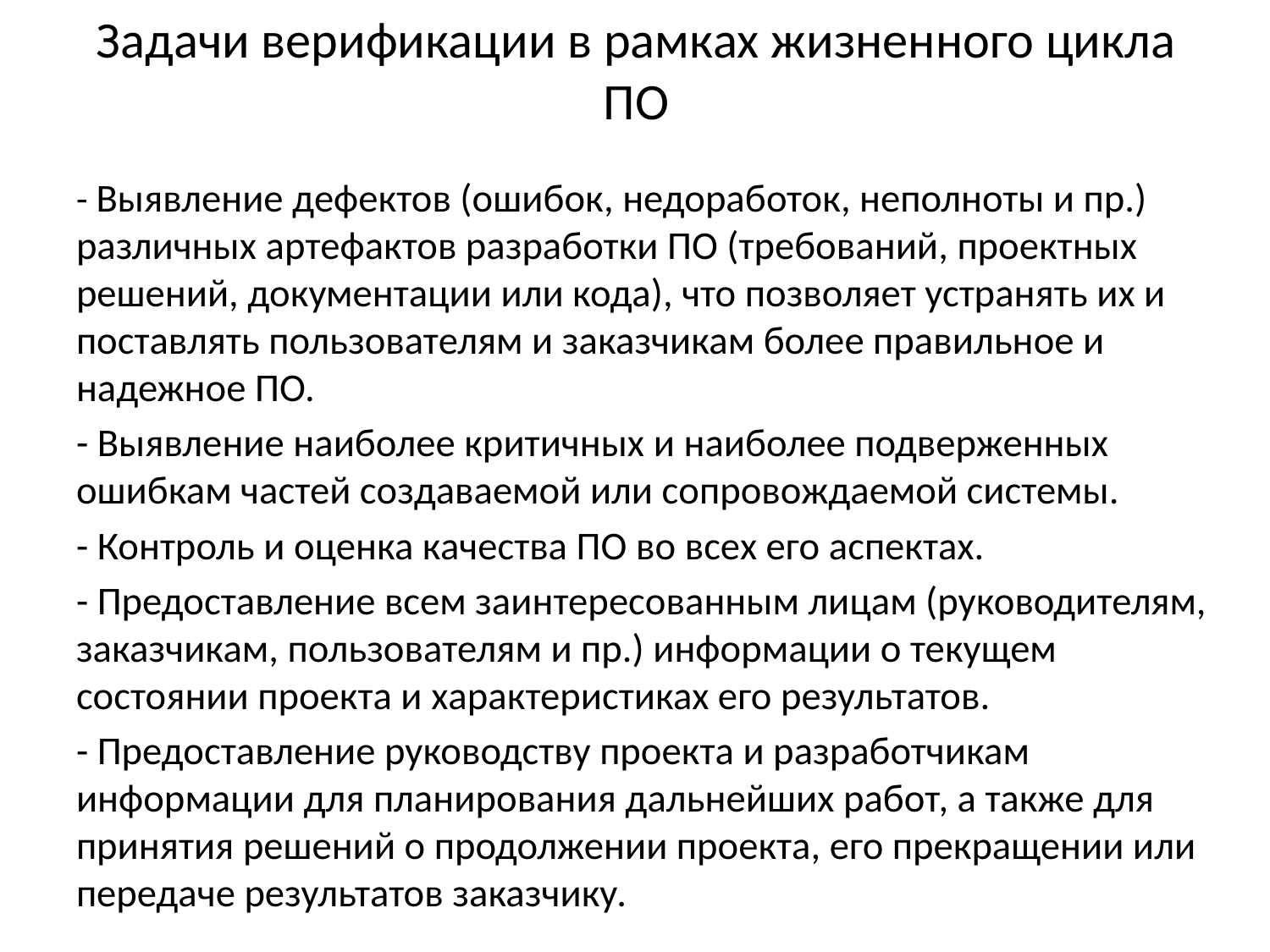

# Задачи верификации в рамках жизненного цикла ПО
- Выявление дефектов (ошибок, недоработок, неполноты и пр.) различных артефактов разработки ПО (требований, проектных решений, документации или кода), что позволяет устранять их и поставлять пользователям и заказчикам более правильное и надежное ПО.
- Выявление наиболее критичных и наиболее подверженных ошибкам частей создаваемой или сопровождаемой системы.
- Контроль и оценка качества ПО во всех его аспектах.
- Предоставление всем заинтересованным лицам (руководителям, заказчикам, пользователям и пр.) информации о текущем состоянии проекта и характеристиках его результатов.
- Предоставление руководству проекта и разработчикам информации для планирования дальнейших работ, а также для принятия решений о продолжении проекта, его прекращении или передаче результатов заказчику.